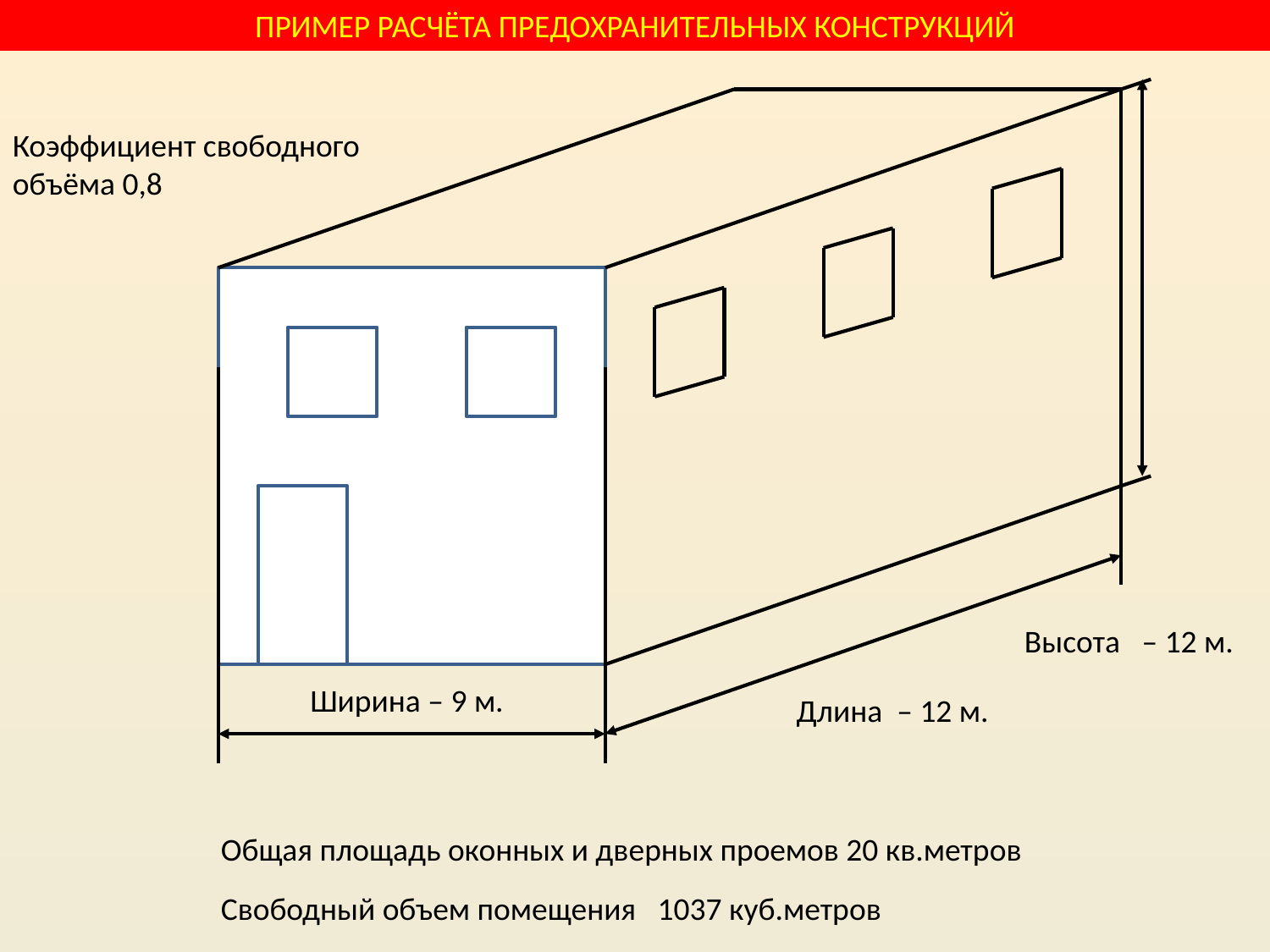

ПРИМЕР РАСЧЁТА ПРЕДОХРАНИТЕЛЬНЫХ КОНСТРУКЦИЙ
Коэффициент свободного объёма 0,8

Высота   – 12 м.
Ширина – 9 м.
Длина  – 12 м.
Общая площадь оконных и дверных проемов 20 кв.метров
Свободный объем помещения   1037 куб.метров